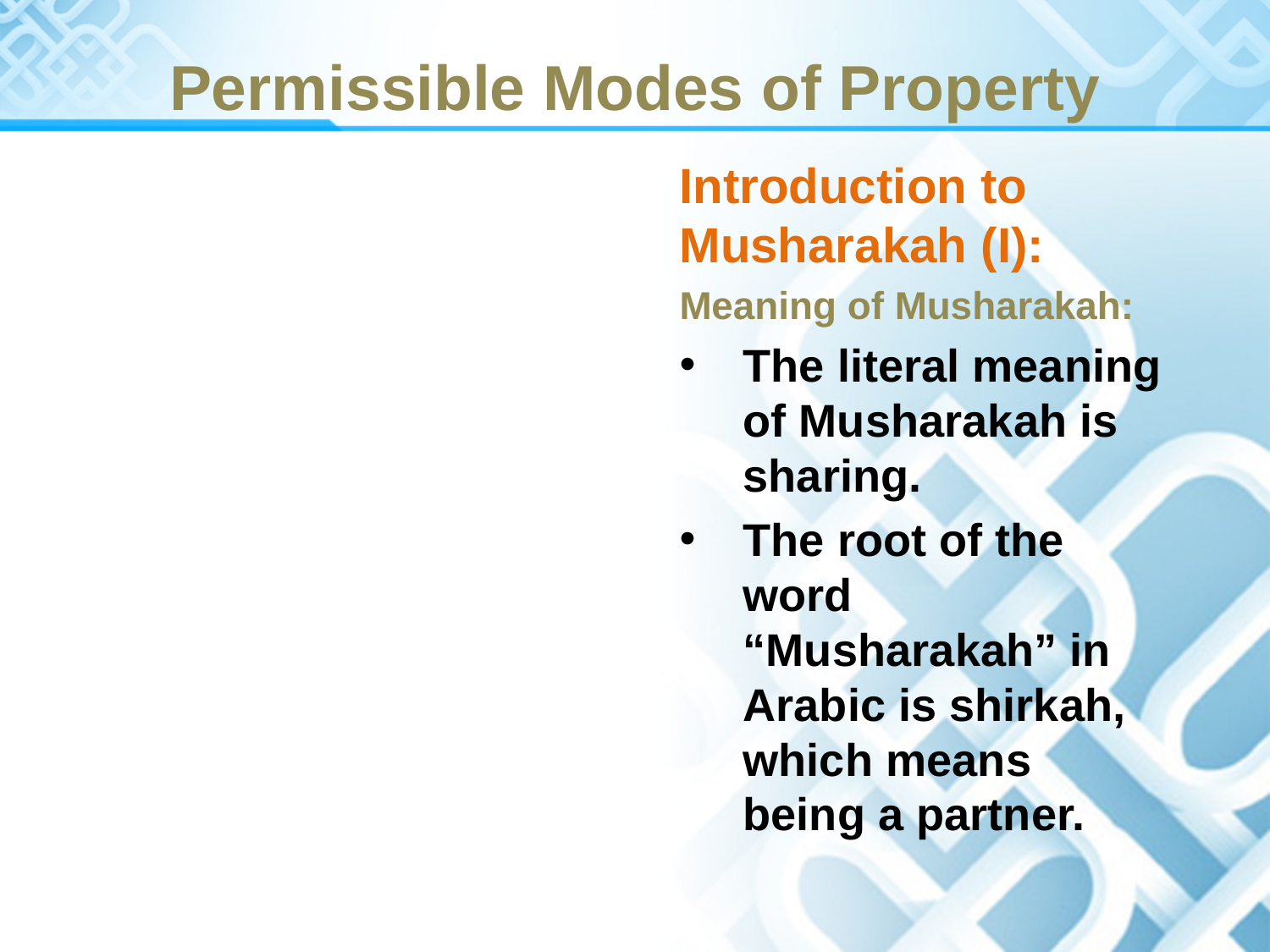

Permissible Modes of Property
Introduction to Musharakah (I):
Meaning of Musharakah:
The literal meaning of Musharakah is sharing.
The root of the word “Musharakah” in Arabic is shirkah, which means being a partner.